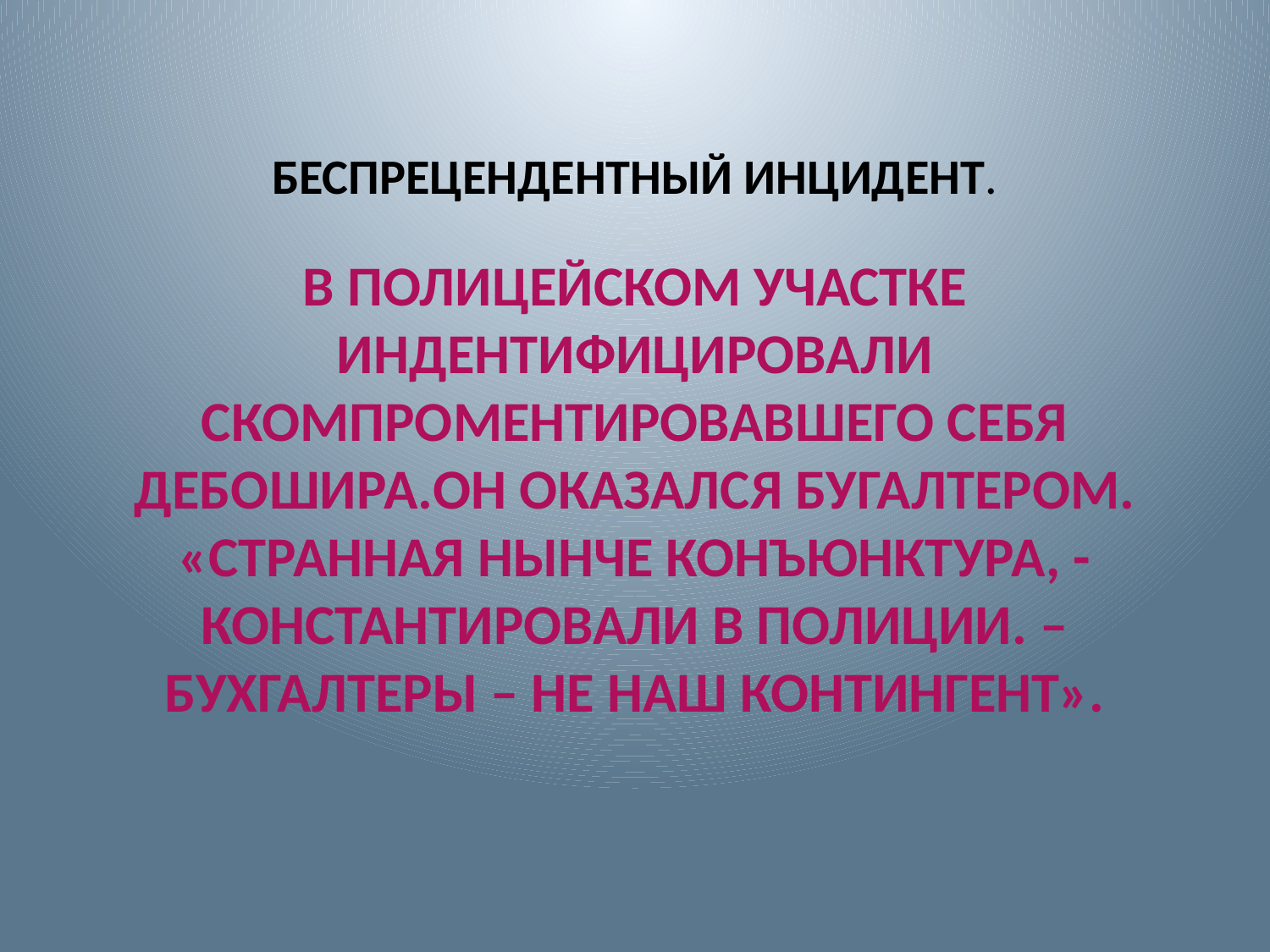

# БЕСПРЕЦЕНДЕНТНЫЙ ИНЦИДЕНТ.
В ПОЛИЦЕЙСКОМ УЧАСТКЕ ИНДЕНТИФИЦИРОВАЛИ СКОМПРОМЕНТИРОВАВШЕГО СЕБЯ ДЕБОШИРА.ОН ОКАЗАЛСЯ БУГАЛТЕРОМ. «СТРАННАЯ НЫНЧЕ КОНЪЮНКТУРА, - КОНСТАНТИРОВАЛИ В ПОЛИЦИИ. – БУХГАЛТЕРЫ – НЕ НАШ КОНТИНГЕНТ».